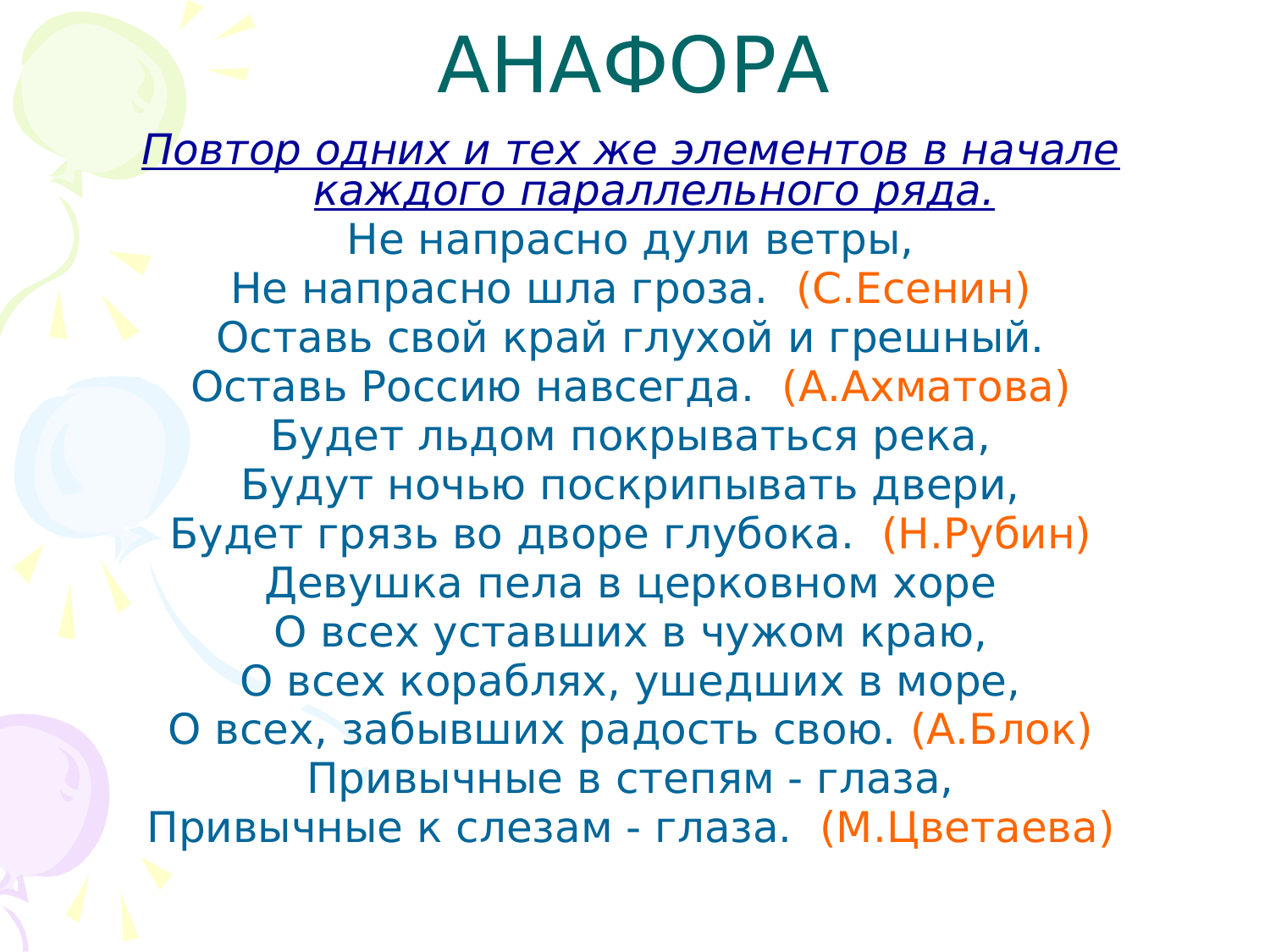

# АНАФОРА
Повтор одних и тех же элементов в начале каждого параллельного ряда.
Не напрасно дули ветры,
Не напрасно шла гроза.  (С.Есенин)
Оставь свой край глухой и грешный.
Оставь Россию навсегда.  (А.Ахматова)
Будет льдом покрываться река,
Будут ночью поскрипывать двери,
Будет грязь во дворе глубока.  (Н.Рубин)
Девушка пела в церковном хоре
О всех уставших в чужом краю,
О всех кораблях, ушедших в море,
О всех, забывших радость свою. (А.Блок)
Привычные в степям - глаза,
Привычные к слезам - глаза.  (М.Цветаева)